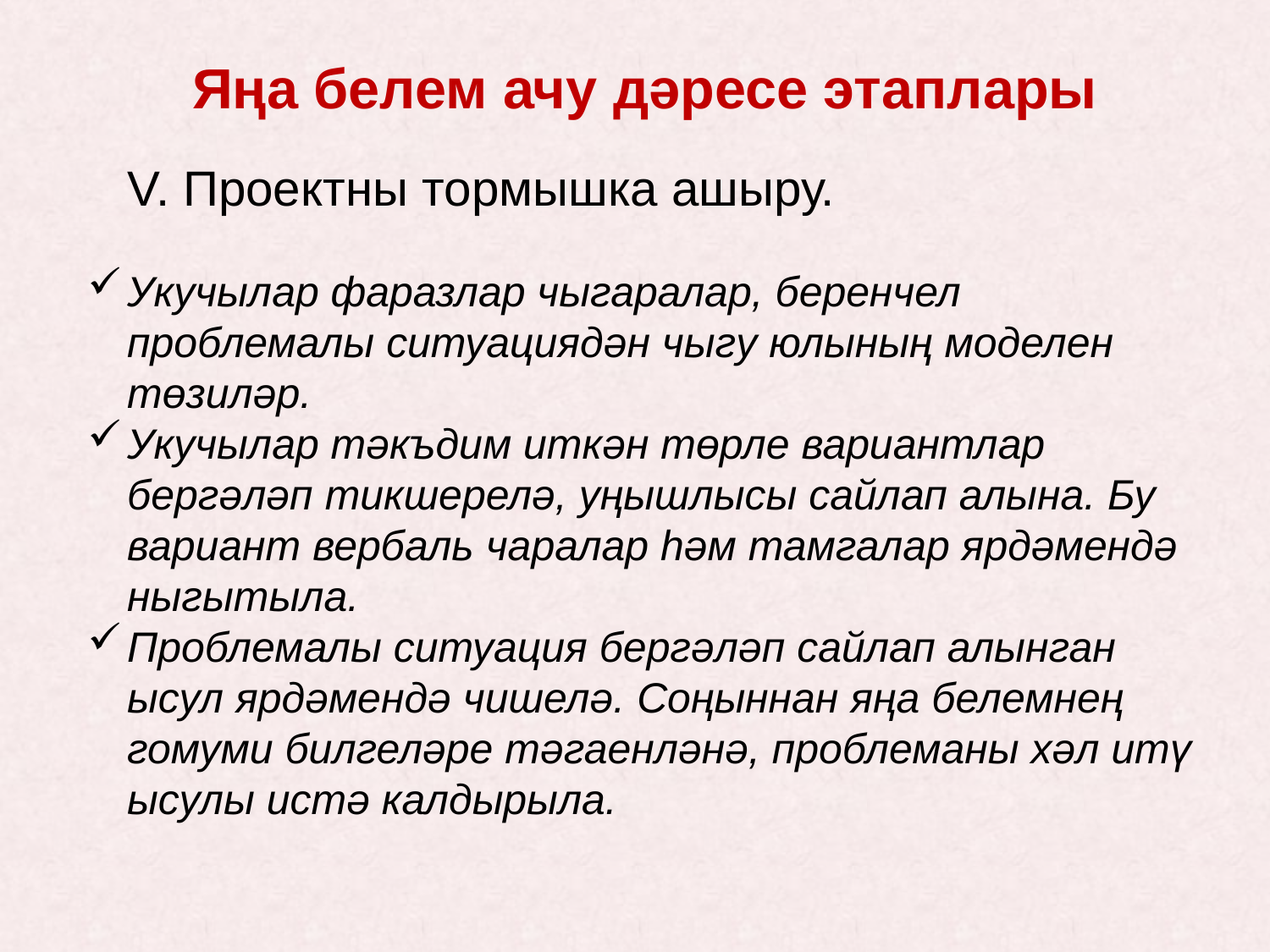

Яңа белем ачу дәресе этаплары
V. Проектны тормышка ашыру.
Укучылар фаразлар чыгаралар, беренчел проблемалы ситуациядән чыгу юлының моделен төзиләр.
Укучылар тәкъдим иткән төрле вариантлар бергәләп тикшерелә, уңышлысы сайлап алына. Бу вариант вербаль чаралар һәм тамгалар ярдәмендә ныгытыла.
Проблемалы ситуация бергәләп сайлап алынган ысул ярдәмендә чишелә. Соңыннан яңа белемнең гомуми билгеләре тәгаенләнә, проблеманы хәл итү ысулы истә калдырыла.